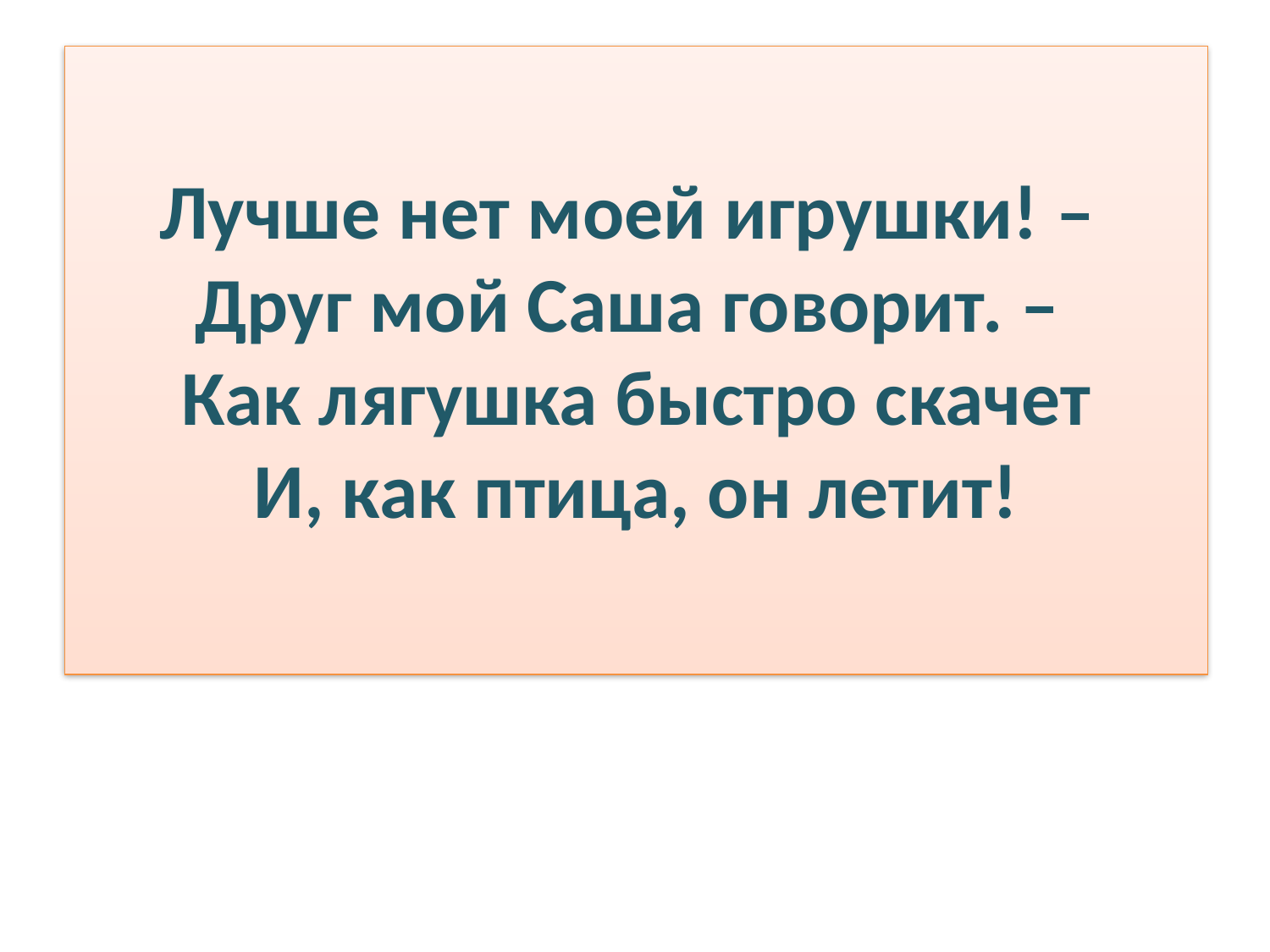

#

Лучше нет моей игрушки! –
Друг мой Саша говорит. –
Как лягушка быстро скачет
И, как птица, он летит!